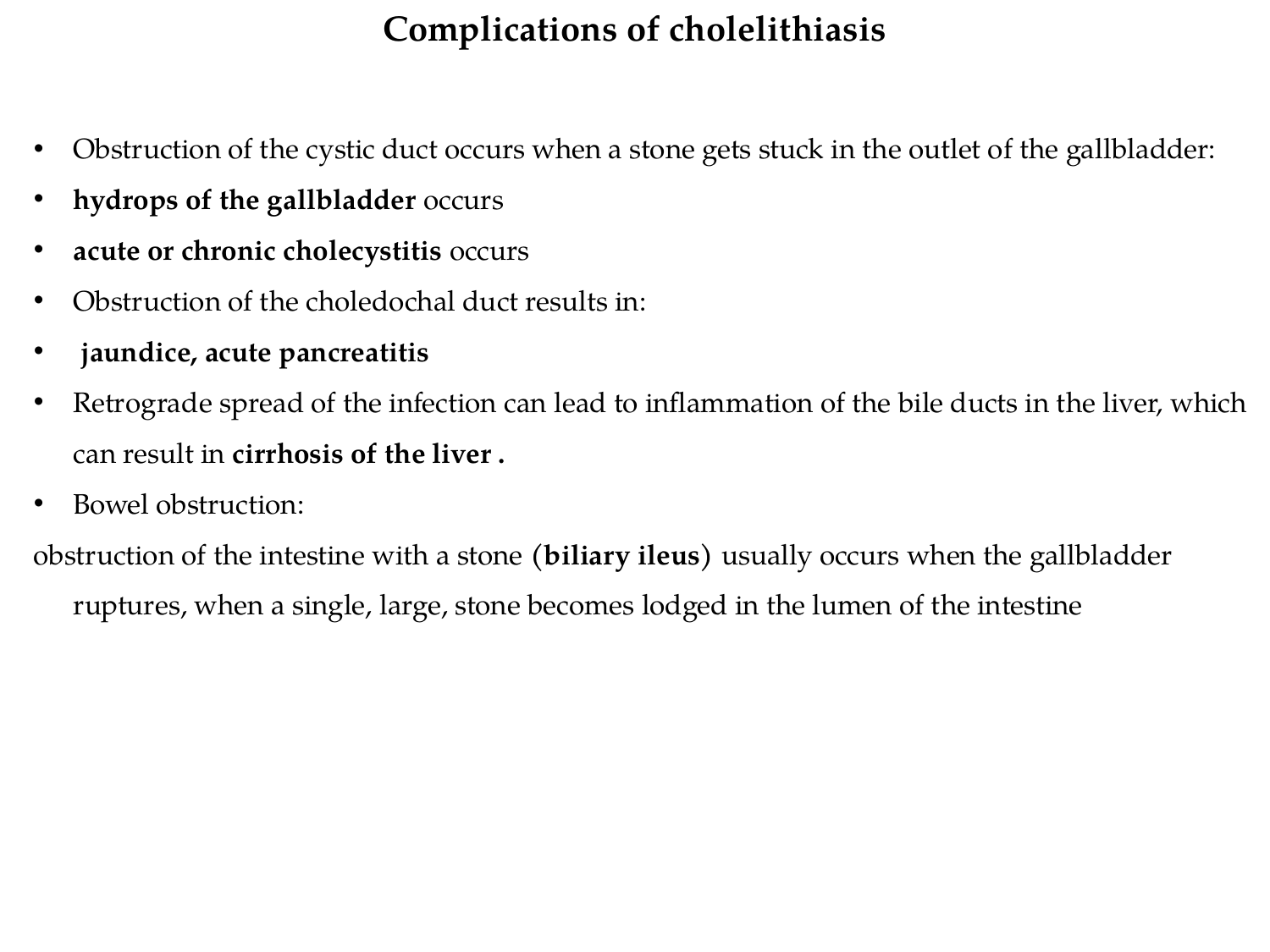

Complications of cholelithiasis

Obstruction of the cystic duct occurs when a stone gets stuck in the outlet of the gallbladder:
hydrops of the gallbladder occurs
acute or chronic cholecystitis occurs
Obstruction of the choledochal duct results in:
 jaundice, acute pancreatitis
Retrograde spread of the infection can lead to inflammation of the bile ducts in the liver, which can result in cirrhosis of the liver .
Bowel obstruction:
obstruction of the intestine with a stone (biliary ileus) usually occurs when the gallbladder ruptures, when a single, large, stone becomes lodged in the lumen of the intestine